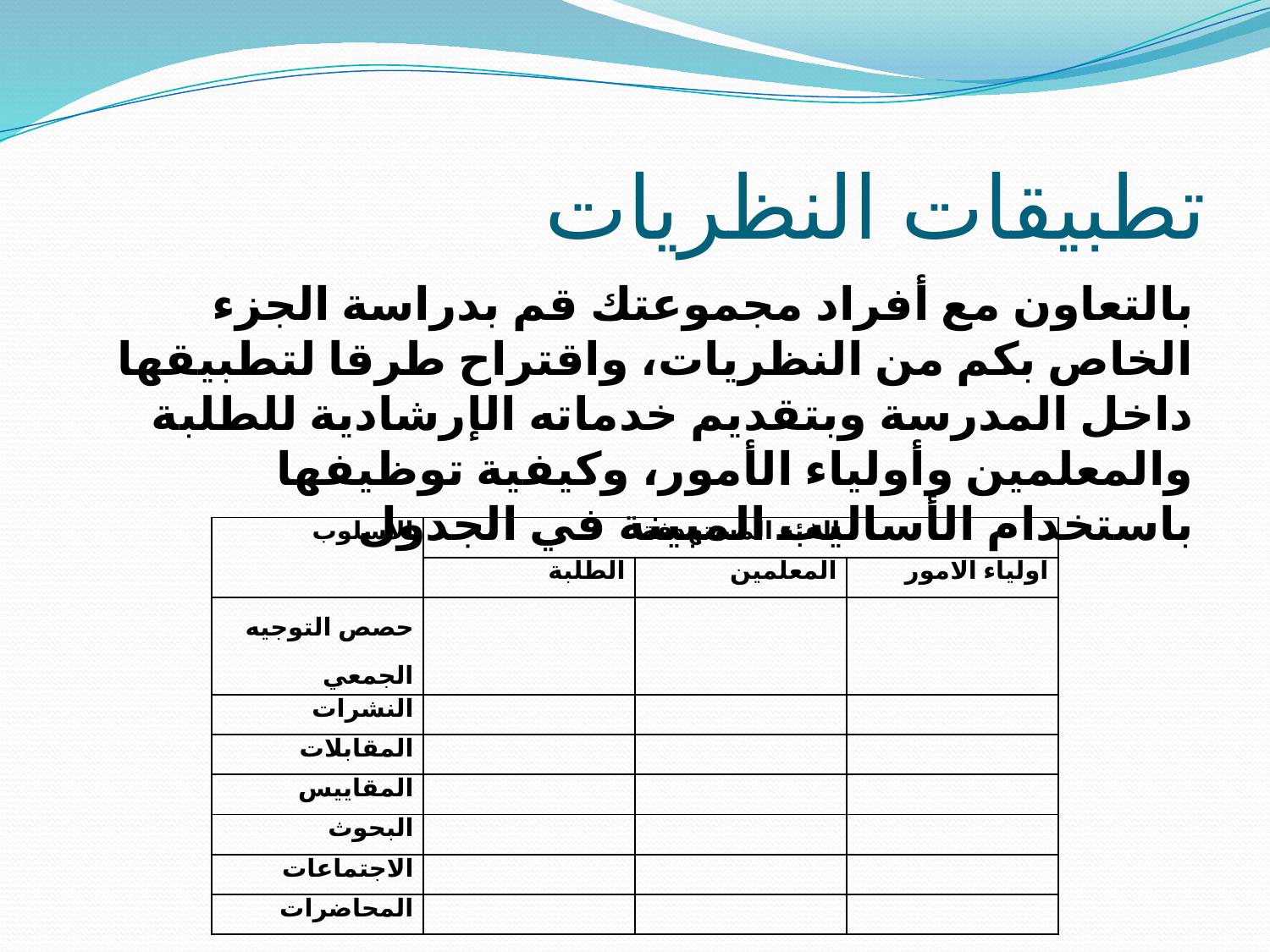

# تطبيقات النظريات
بالتعاون مع أفراد مجموعتك قم بدراسة الجزء الخاص بكم من النظريات، واقتراح طرقا لتطبيقها داخل المدرسة وبتقديم خدماته الإرشادية للطلبة والمعلمين وأولياء الأمور، وكيفية توظيفها باستخدام الأساليب المبينة في الجدول

| الاسلوب | الفئة المستهدفة |  |  |
| --- | --- | --- | --- |
|  | الطلبة | المعلمين | اولياء الامور |
| حصص التوجيه الجمعي |  |  |  |
| النشرات |  |  |  |
| المقابلات |  |  |  |
| المقاييس |  |  |  |
| البحوث |  |  |  |
| الاجتماعات |  |  |  |
| المحاضرات |  |  |  |